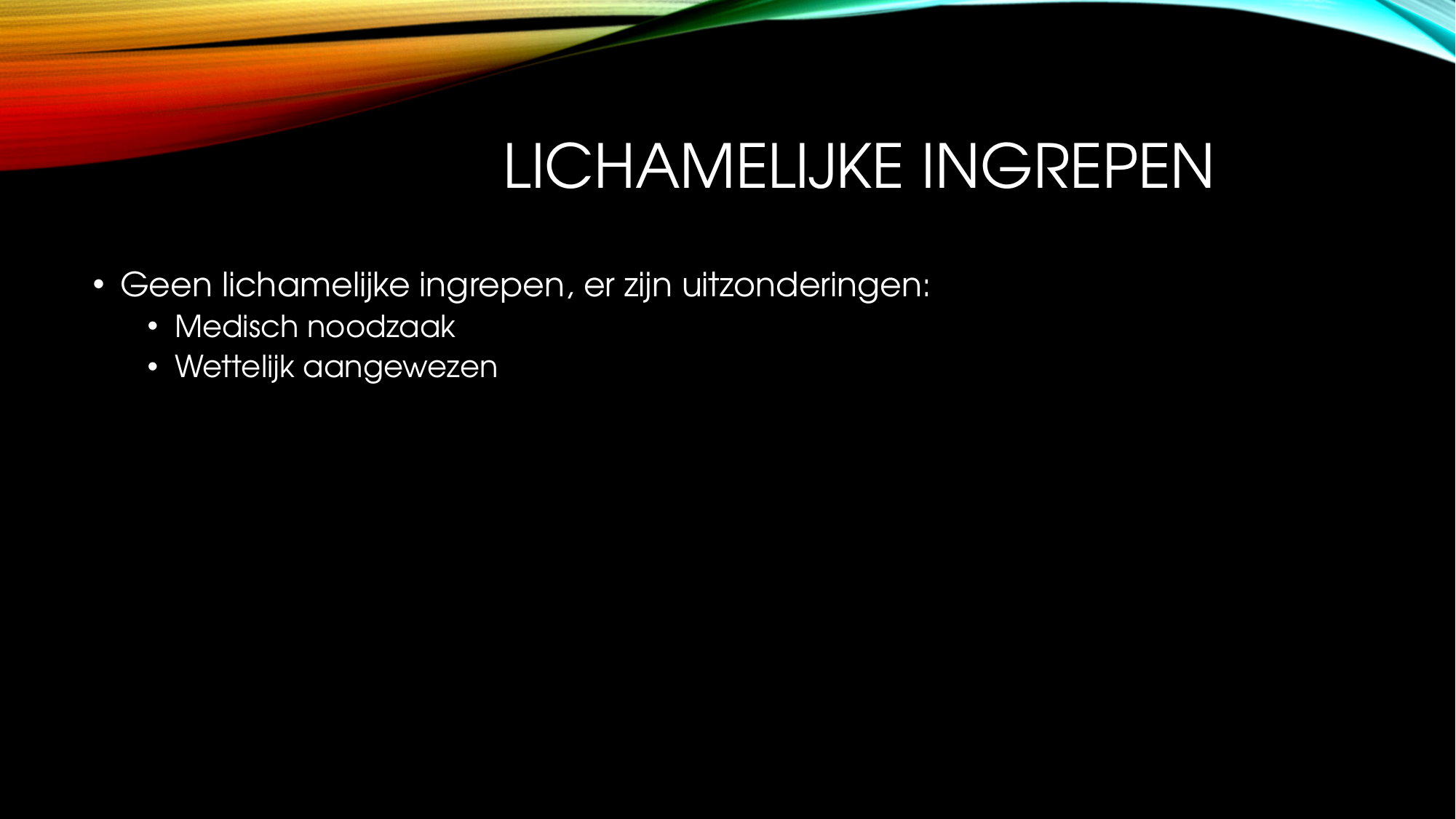

# Lichamelijke ingrepen
Geen lichamelijke ingrepen, er zijn uitzonderingen:
Medisch noodzaak
Wettelijk aangewezen